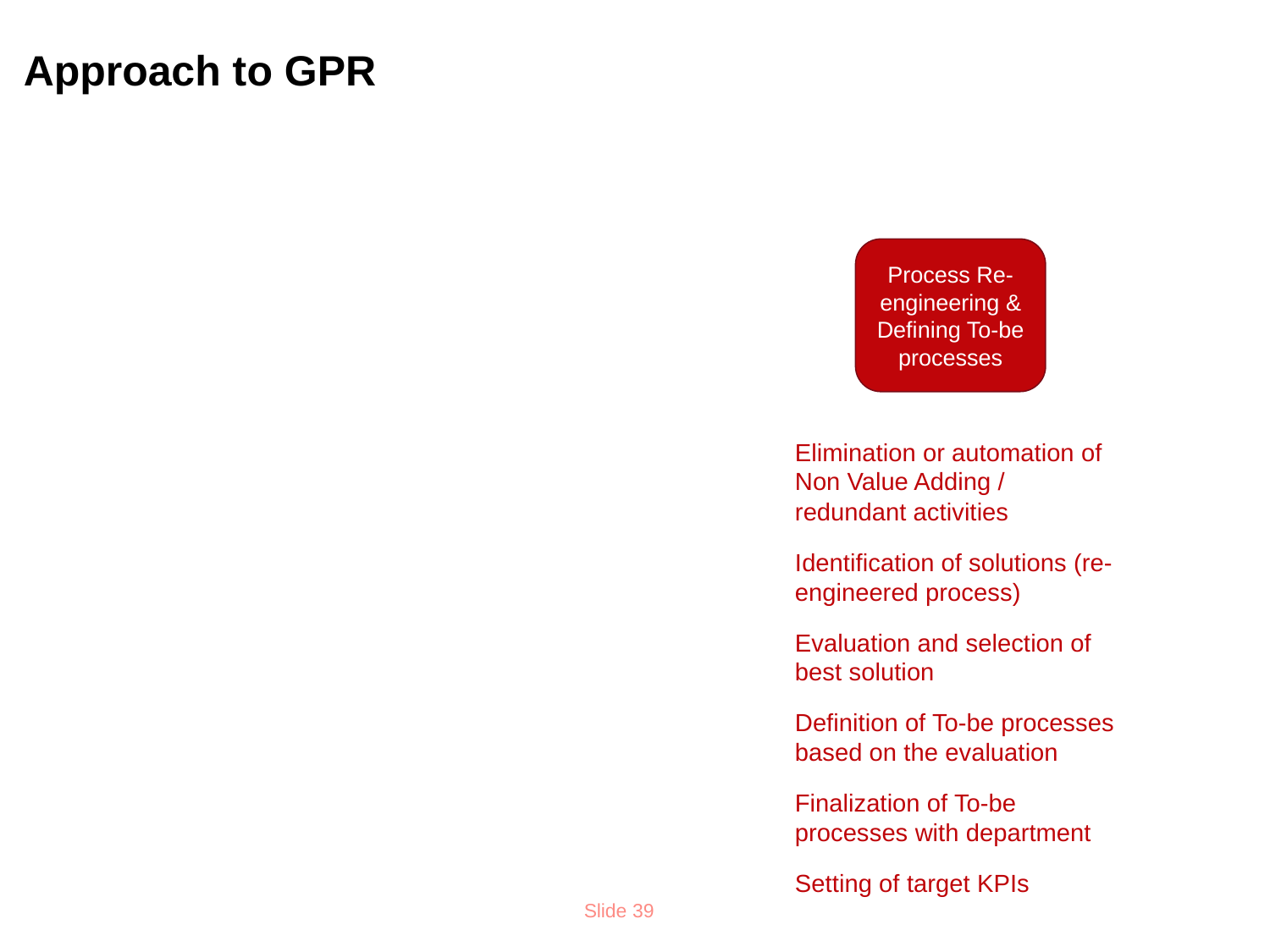

# Approach to GPR

Process Re-engineering & Defining To-be processes
Elimination or automation of Non Value Adding / redundant activities
Identification of solutions (re-engineered process)
Evaluation and selection of best solution
Definition of To-be processes based on the evaluation
Finalization of To-be processes with department
Setting of target KPIs